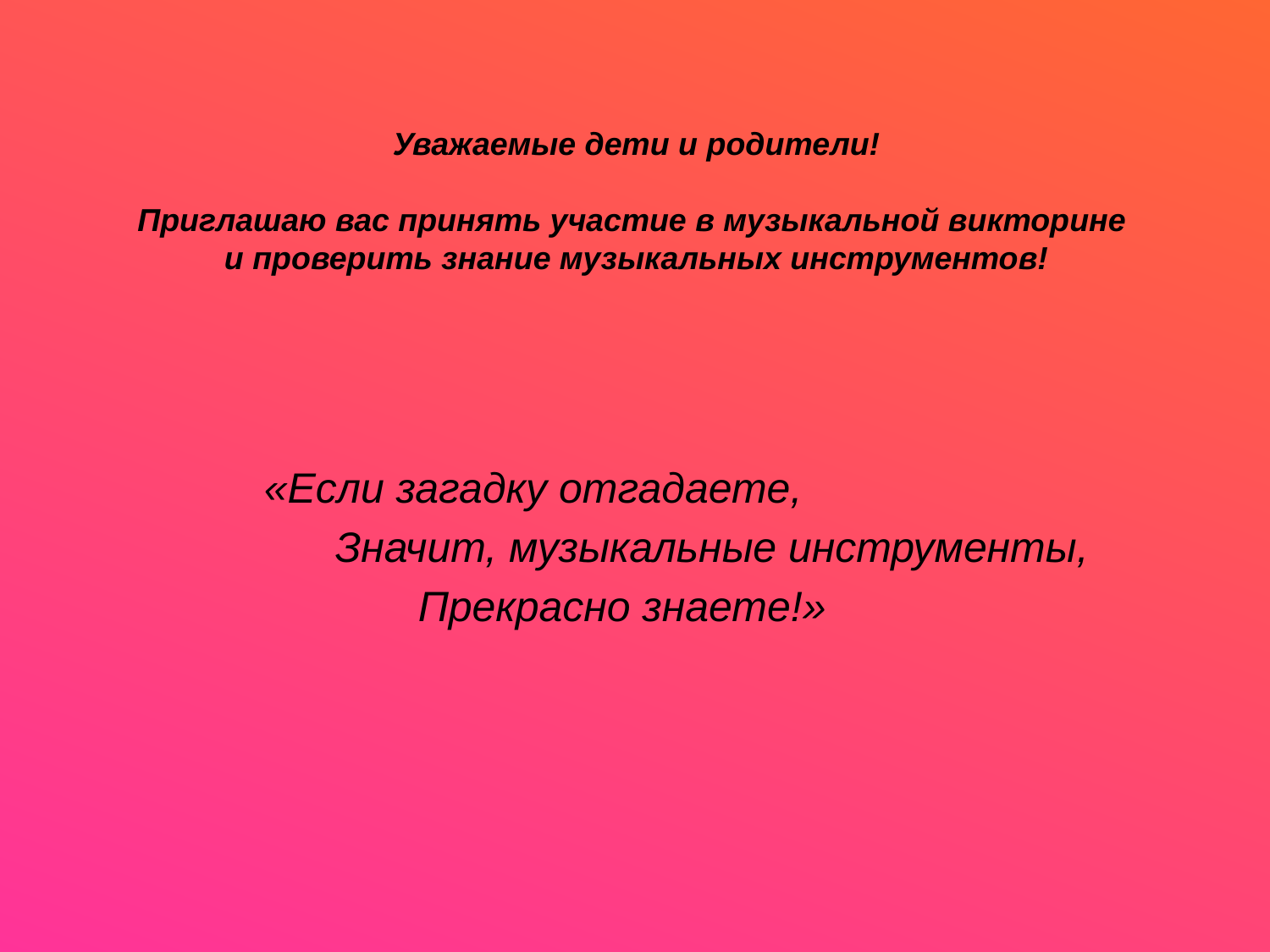

# Уважаемые дети и родители! Приглашаю вас принять участие в музыкальной викторине и проверить знание музыкальных инструментов!

     «Если загадку отгадаете,
           Значит, музыкальные инструменты,
                  Прекрасно знаете!»